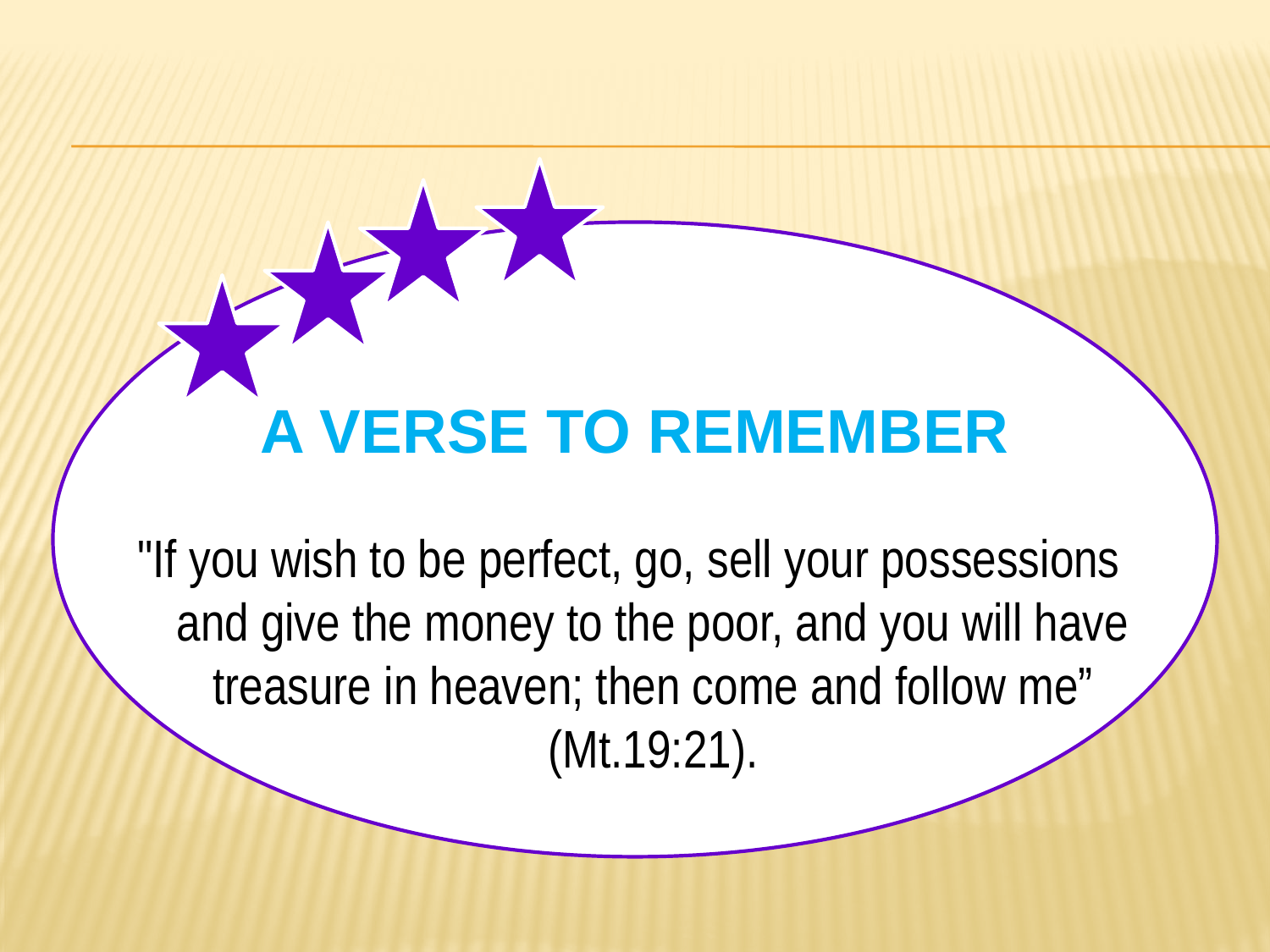

# A Verse to Remember
"If you wish to be perfect, go, sell your possessions and give the money to the poor, and you will have treasure in heaven; then come and follow me” (Mt.19:21).